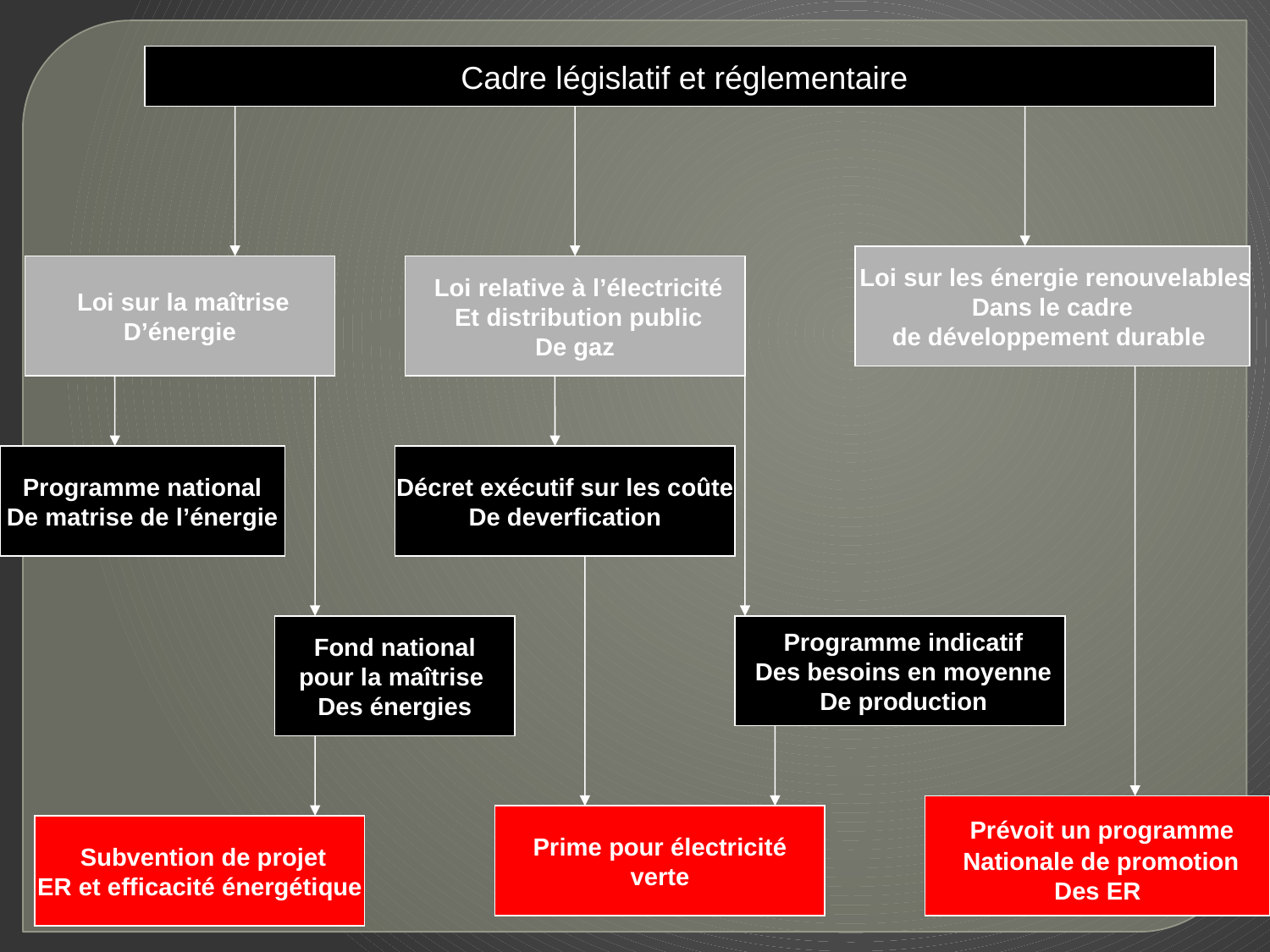

Cadre législatif et réglementaire

Loi sur les énergie renouvelables
Dans le cadre
 de développement durable
Loi sur la maîtrise
D’énergie
Loi relative à l’électricité
Et distribution public
De gaz

Programme national
De matrise de l’énergie
Décret exécutif sur les coûte
De deverfication

Fond national
 pour la maîtrise
Des énergies
Programme indicatif
Des besoins en moyenne
De production

Prévoit un programme
Nationale de promotion
Des ER
Prime pour électricité
verte
Subvention de projet
ER et efficacité énergétique